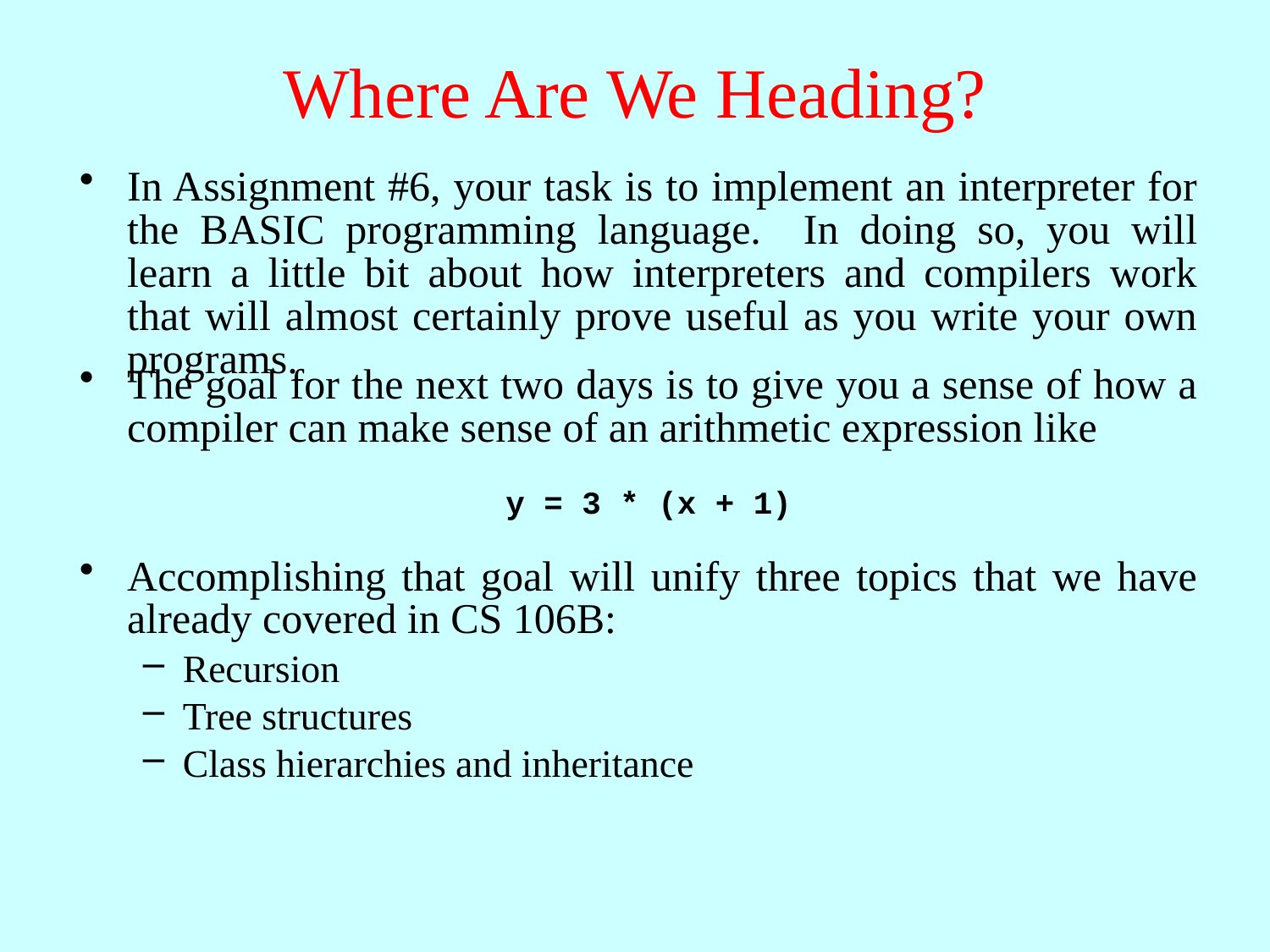

# Where Are We Heading?
In Assignment #6, your task is to implement an interpreter for the BASIC programming language.  In doing so, you will learn a little bit about how interpreters and compilers work that will almost certainly prove useful as you write your own programs.
The goal for the next two days is to give you a sense of how a compiler can make sense of an arithmetic expression like
y = 3 * (x + 1)
Accomplishing that goal will unify three topics that we have already covered in CS 106B:
Recursion
Tree structures
Class hierarchies and inheritance